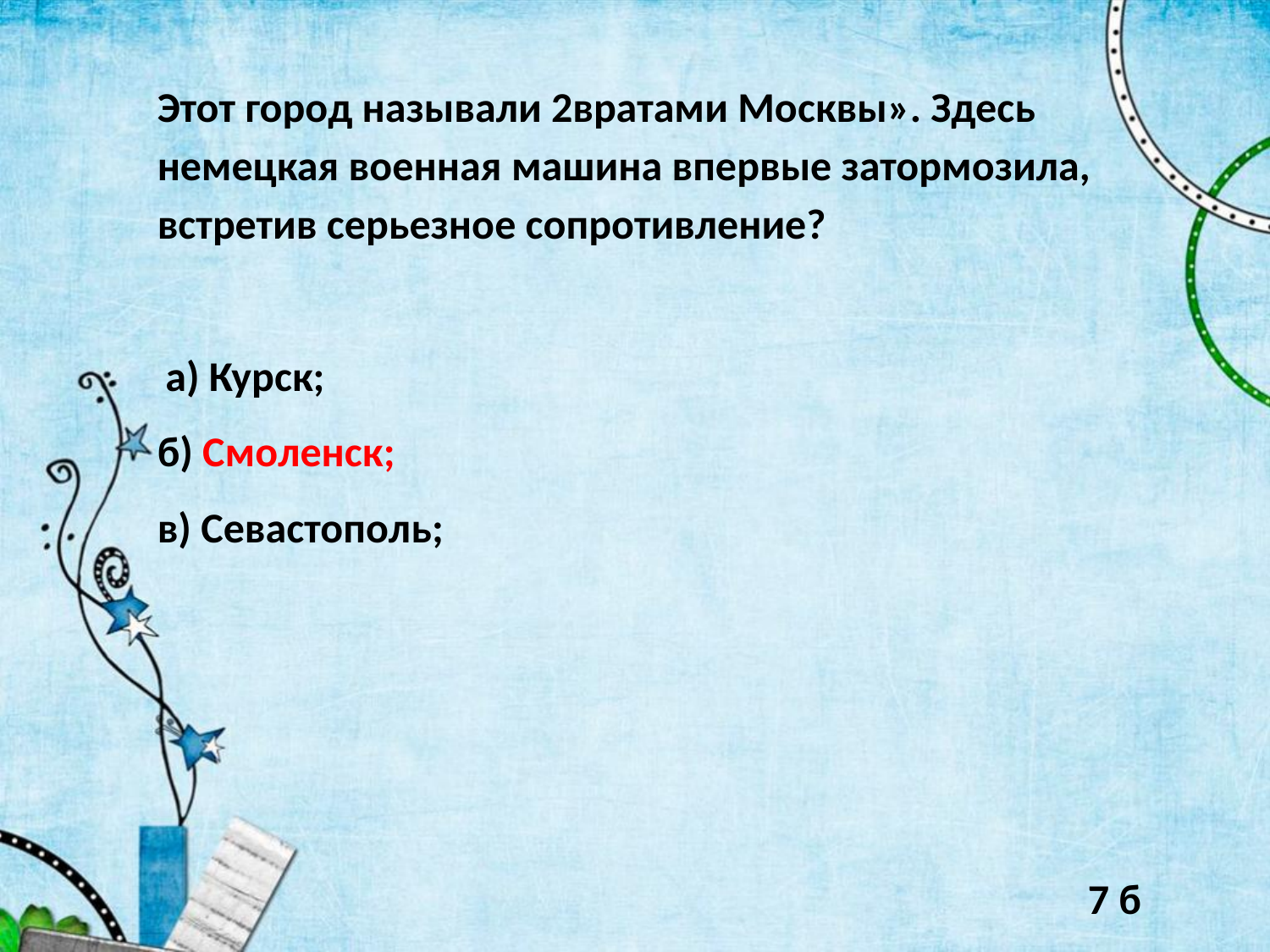

Этот город называли 2вратами Москвы». Здесь немецкая военная машина впервые затормозила, встретив серьезное сопротивление?

 а) Курск;
б) Смоленск;
в) Севастополь;
7 б